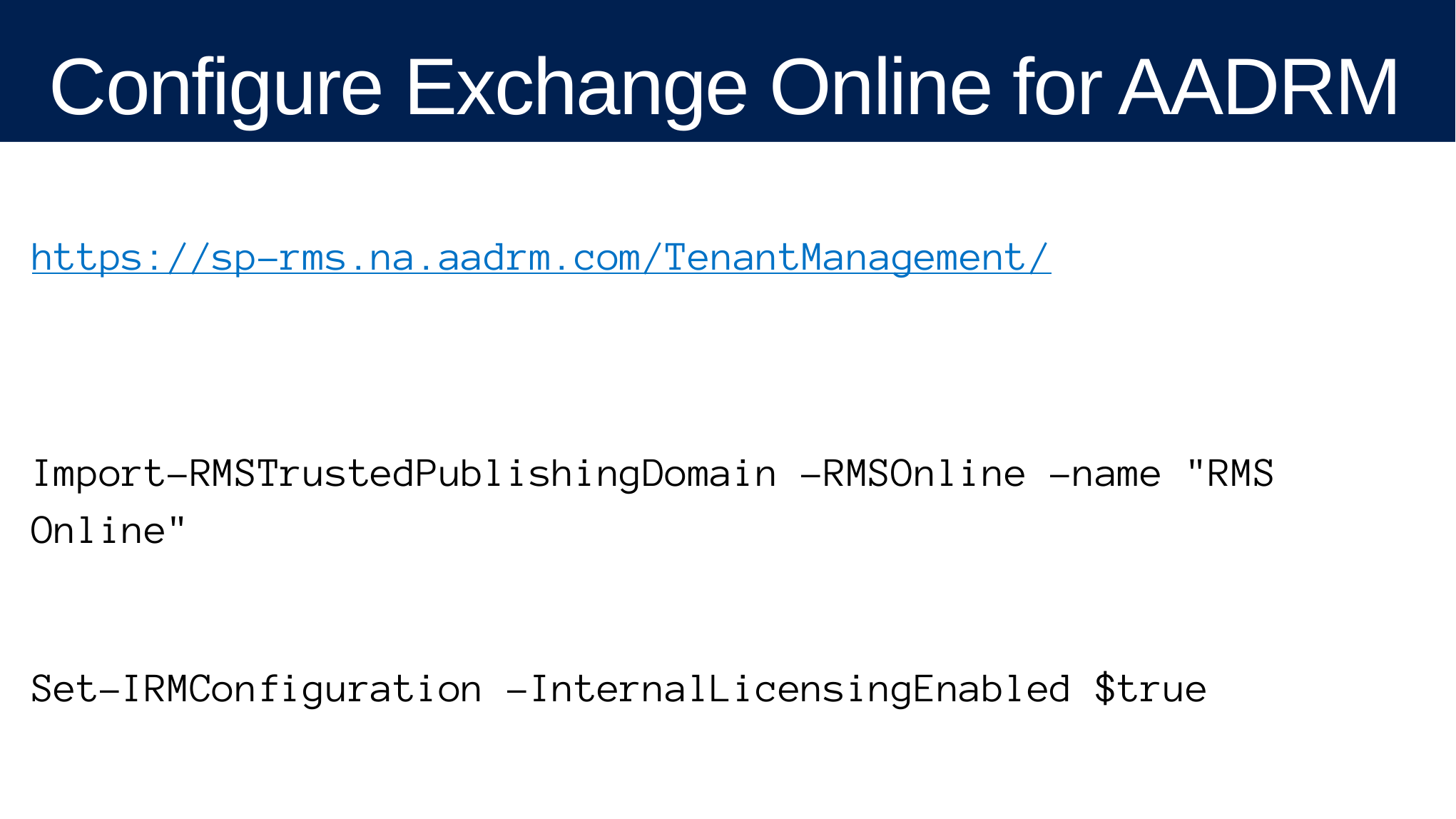

# Configure Exchange Online for AADRM
Set-IRMConfiguration –RMSOnlineKeySharingLocation "https://sp-rms.na.aadrm.com/TenantManagement/ServicePartner.svc"
Import-RMSTrustedPublishingDomain -RMSOnline -name "RMS Online"
Set-IRMConfiguration -InternalLicensingEnabled $true